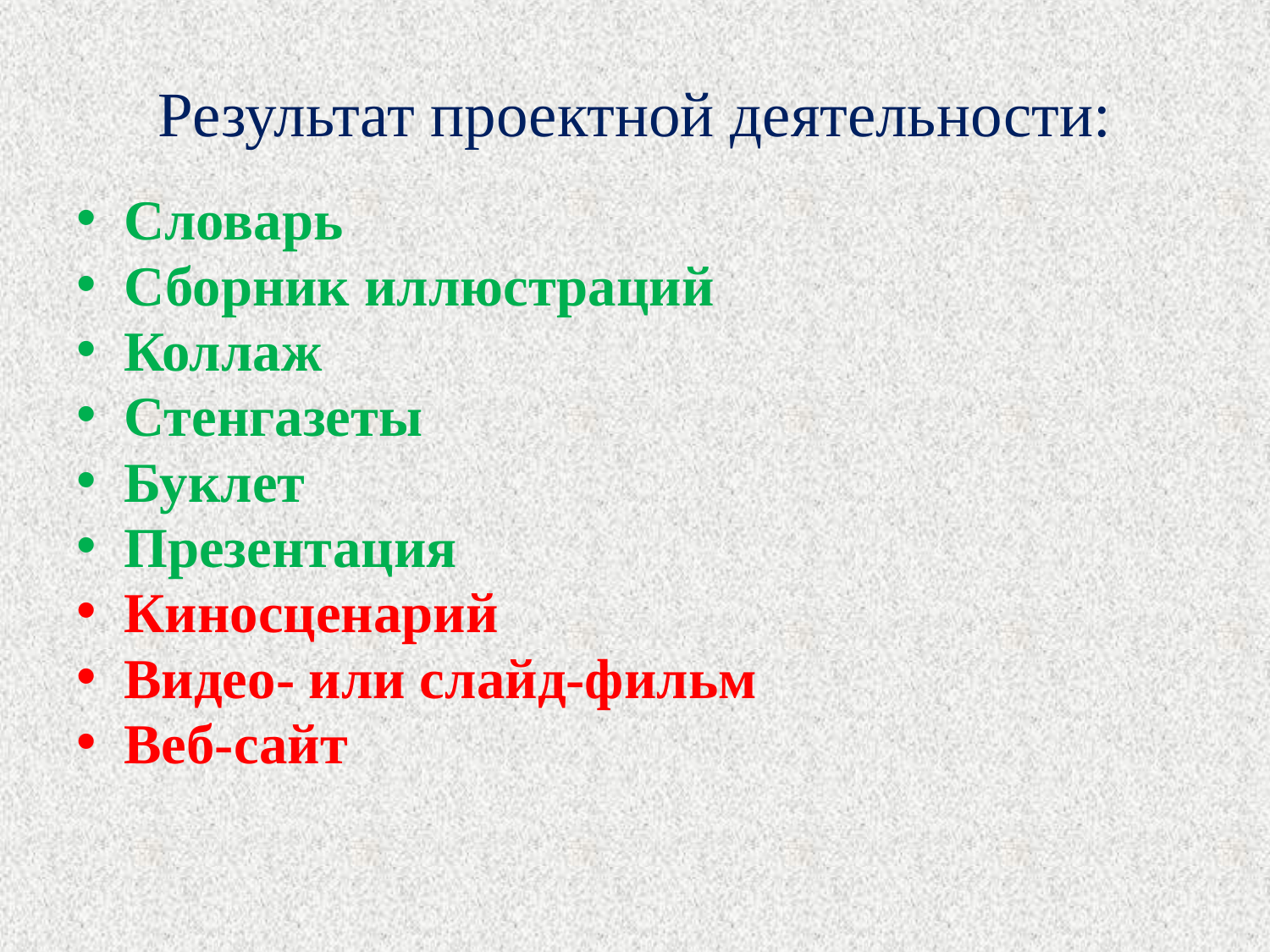

Результат проектной деятельности:
Словарь
Сборник иллюстраций
Коллаж
Стенгазеты
Буклет
Презентация
Киносценарий
Видео- или слайд-фильм
Веб-сайт